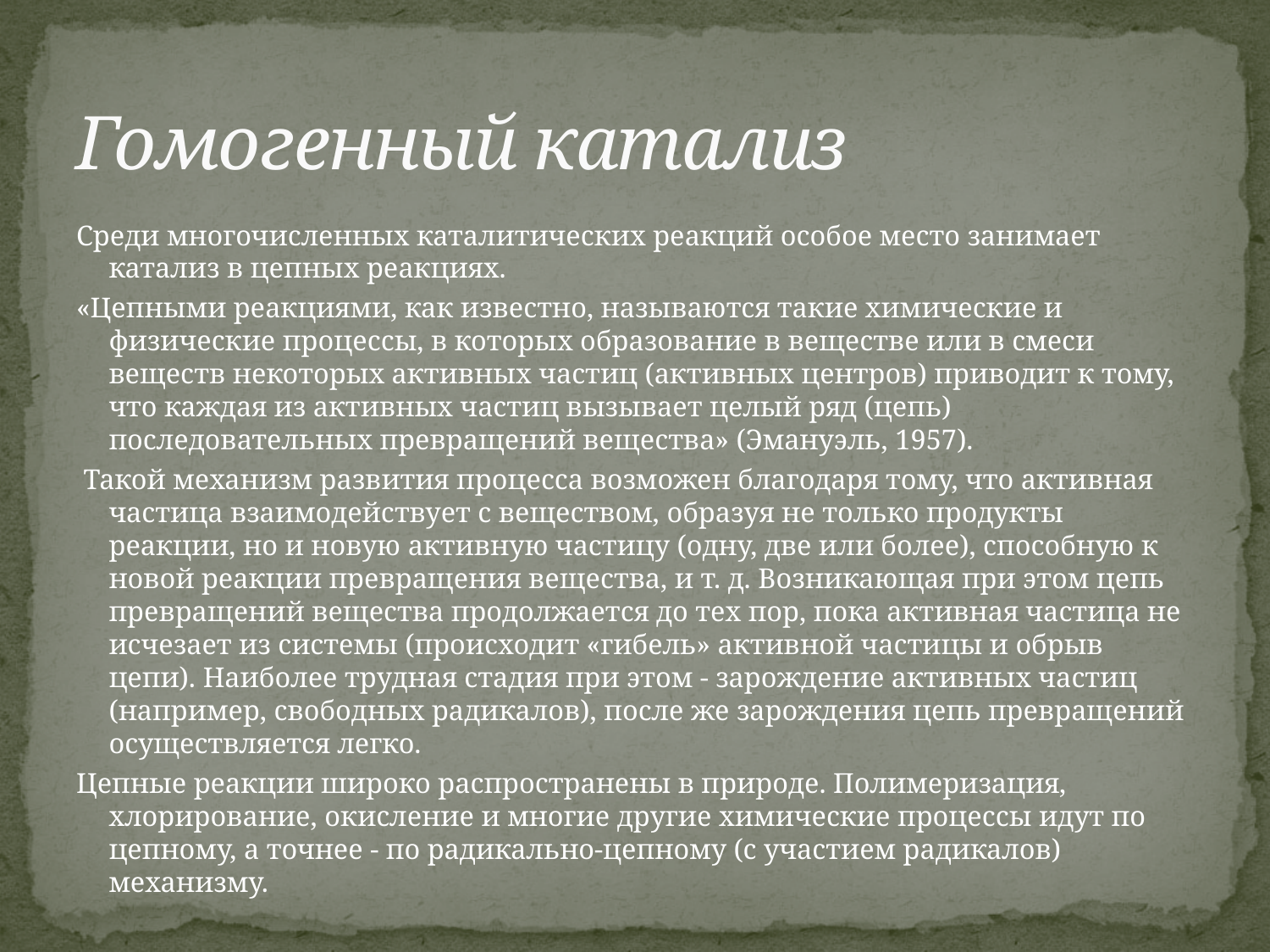

# Гомогенный катализ
Среди многочисленных каталитических реакций особое место занимает катализ в цепных реакциях.
«Цепными реакциями, как известно, называются такие химические и физические процессы, в которых образование в веществе или в смеси веществ некоторых активных частиц (активных центров) приводит к тому, что каждая из активных частиц вызывает целый ряд (цепь) последовательных превращений вещества» (Эмануэль, 1957).
 Такой механизм развития процесса возможен благодаря тому, что активная частица взаимодействует с веществом, образуя не только продукты реакции, но и новую активную частицу (одну, две или более), способную к новой реакции превращения вещества, и т. д. Возникающая при этом цепь превращений вещества продолжается до тех пор, пока активная частица не исчезает из системы (происходит «гибель» активной частицы и обрыв цепи). Наиболее трудная стадия при этом - зарождение активных частиц (например, свободных радикалов), после же зарождения цепь превращений осуществляется легко.
Цепные реакции широко распространены в природе. Полимеризация, хлорирование, окисление и многие другие химические процессы идут по цепному, а точнее - по радикально-цепному (с участием радикалов) механизму.